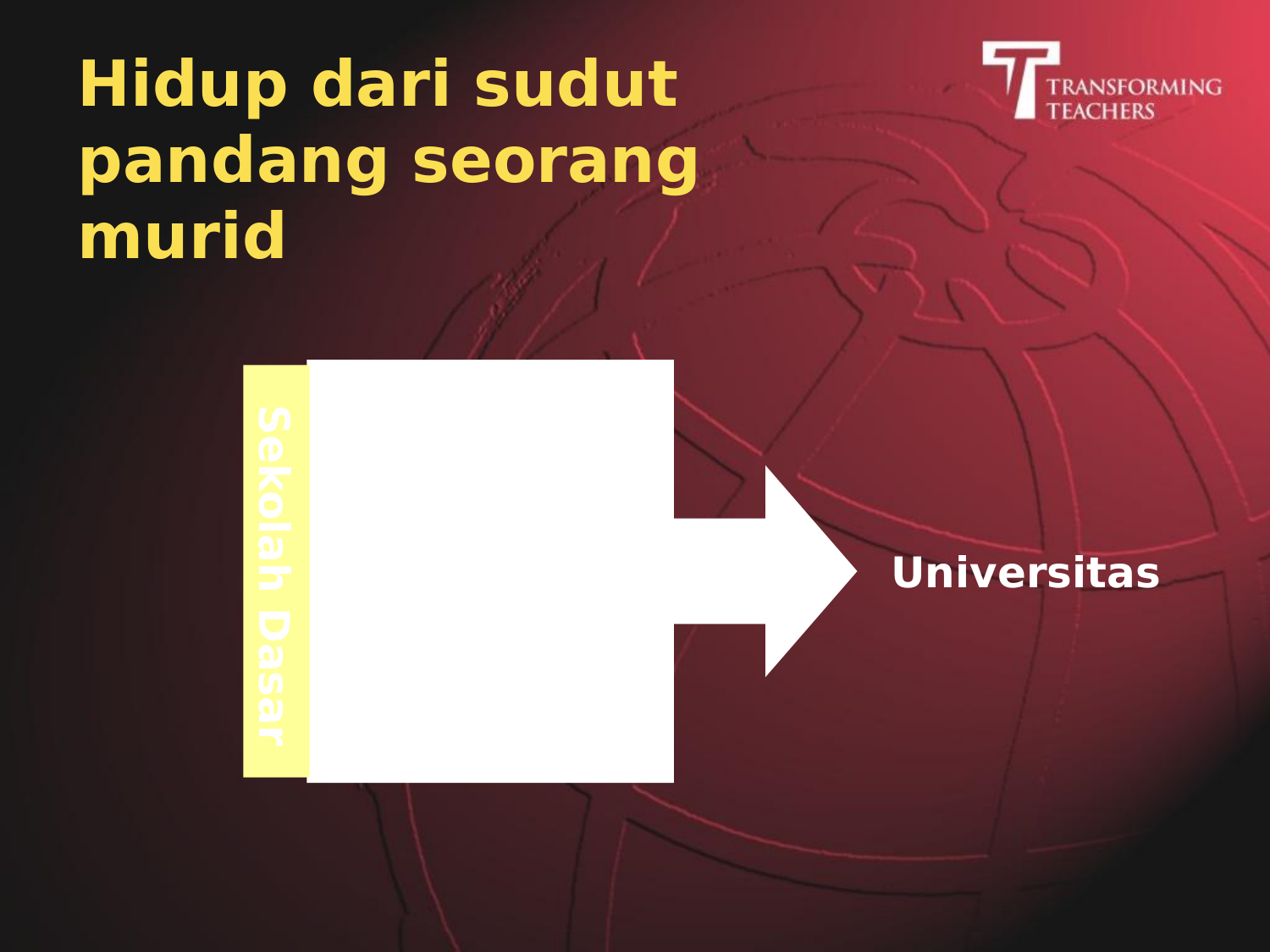

# Hidup dari sudut pandang seorang murid

Sekolah Dasar
Sekolah Menengah
Universitas